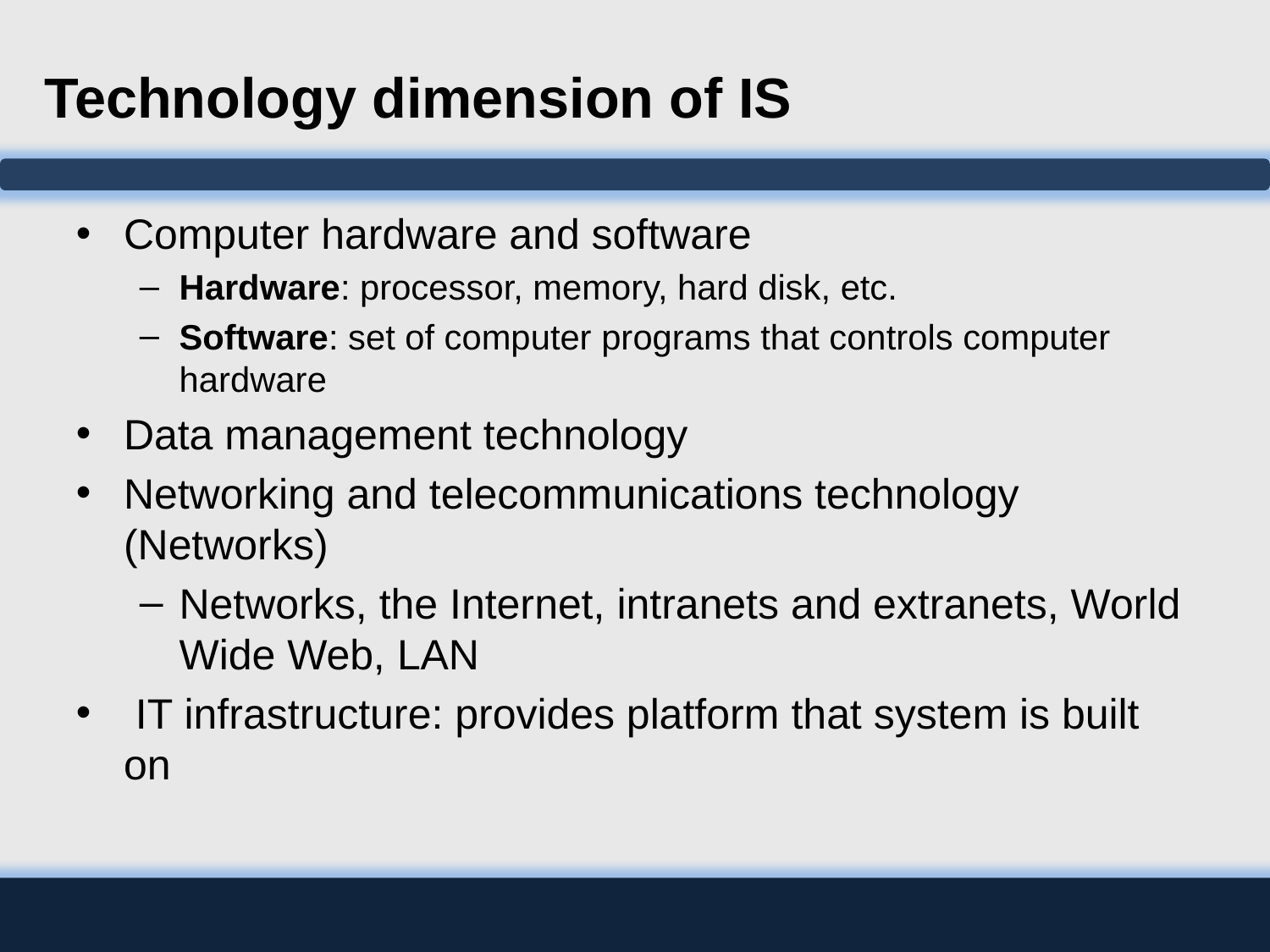

# Technology dimension of IS
Computer hardware and software
Hardware: processor, memory, hard disk, etc.
Software: set of computer programs that controls computer hardware
Data management technology
Networking and telecommunications technology (Networks)
Networks, the Internet, intranets and extranets, World Wide Web, LAN
 IT infrastructure: provides platform that system is built on